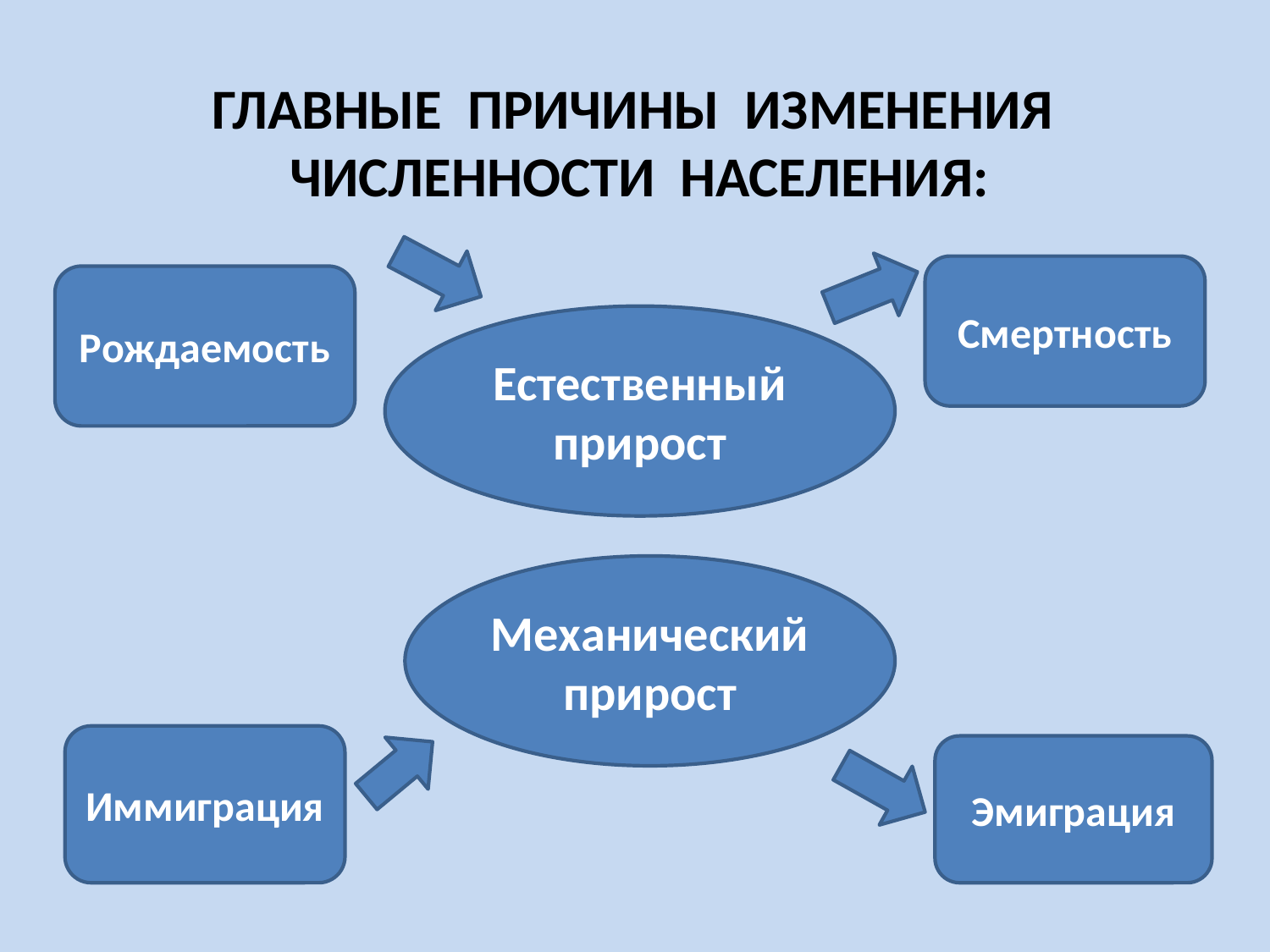

ГЛАВНЫЕ  ПРИЧИНЫ  ИЗМЕНЕНИЯ
 ЧИСЛЕННОСТИ  НАСЕЛЕНИЯ:

Смертность
Рождаемость
Естественный прирост
Механический
прирост
Иммиграция

Эмиграция